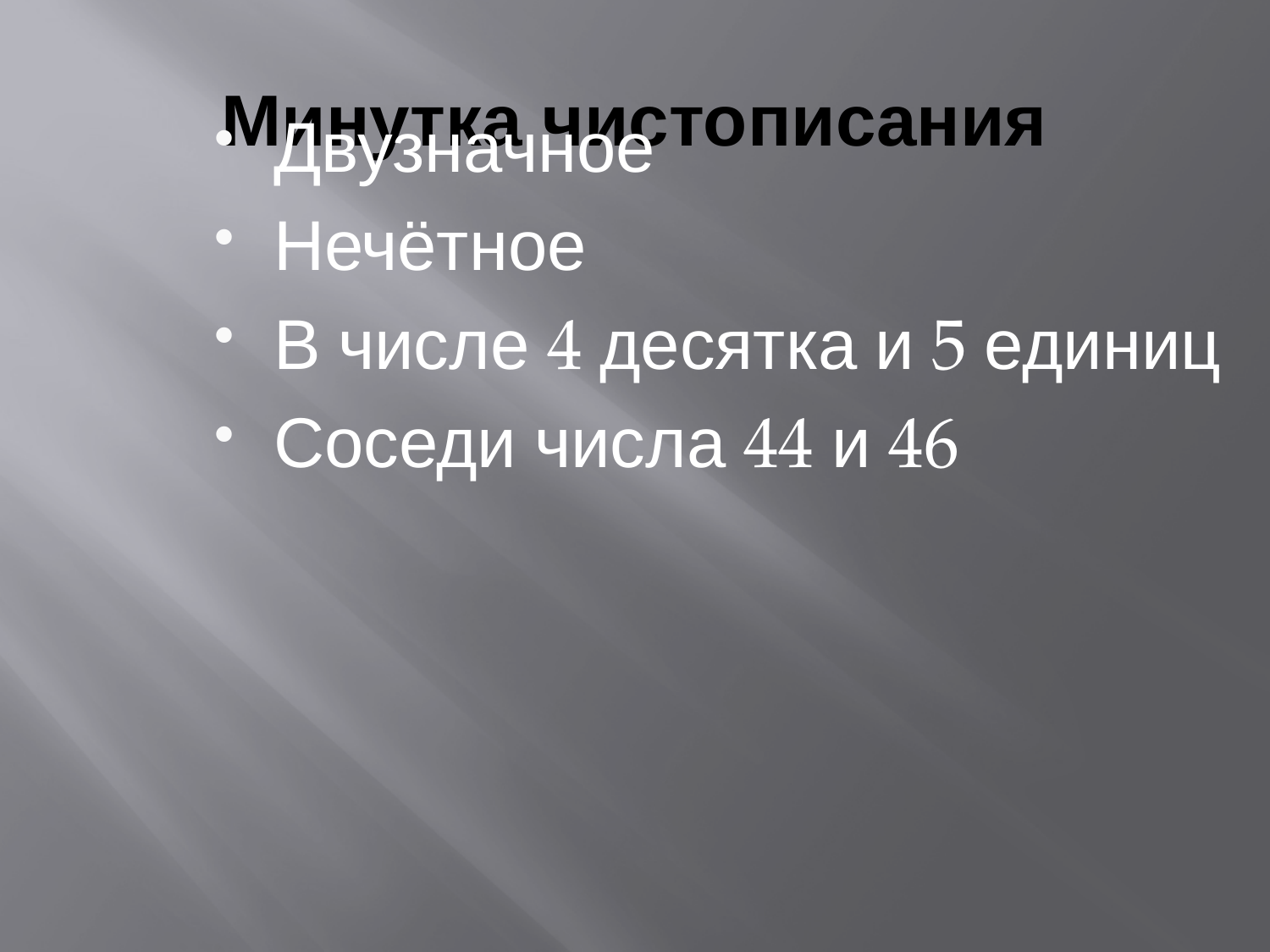

# Минутка чистописания
Двузначное
Нечётное
В числе 4 десятка и 5 единиц
Соседи числа 44 и 46